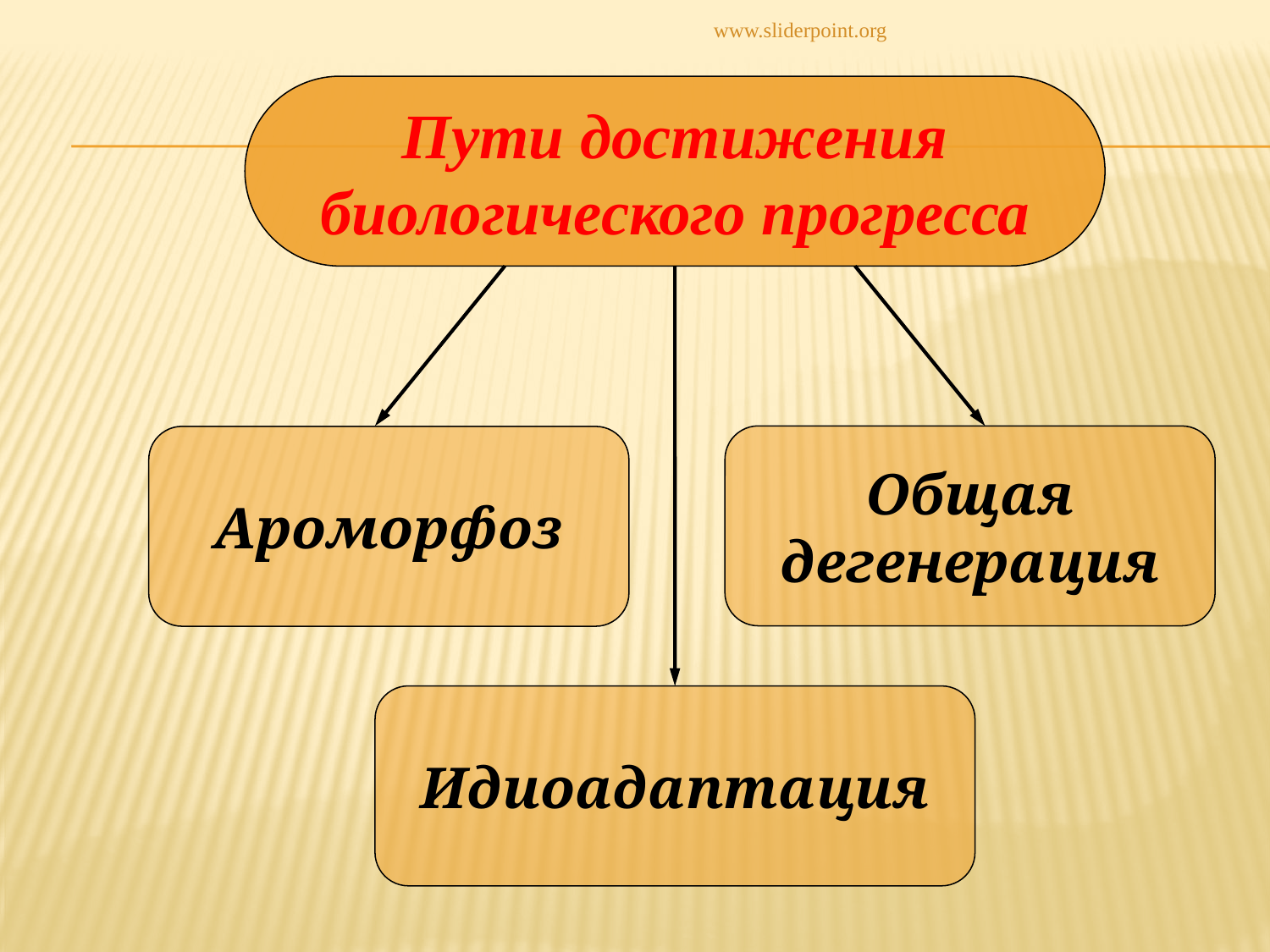

www.sliderpoint.org
Пути достижения
биологического прогресса

Общая
дегенерация
Ароморфоз
Идиоадаптация